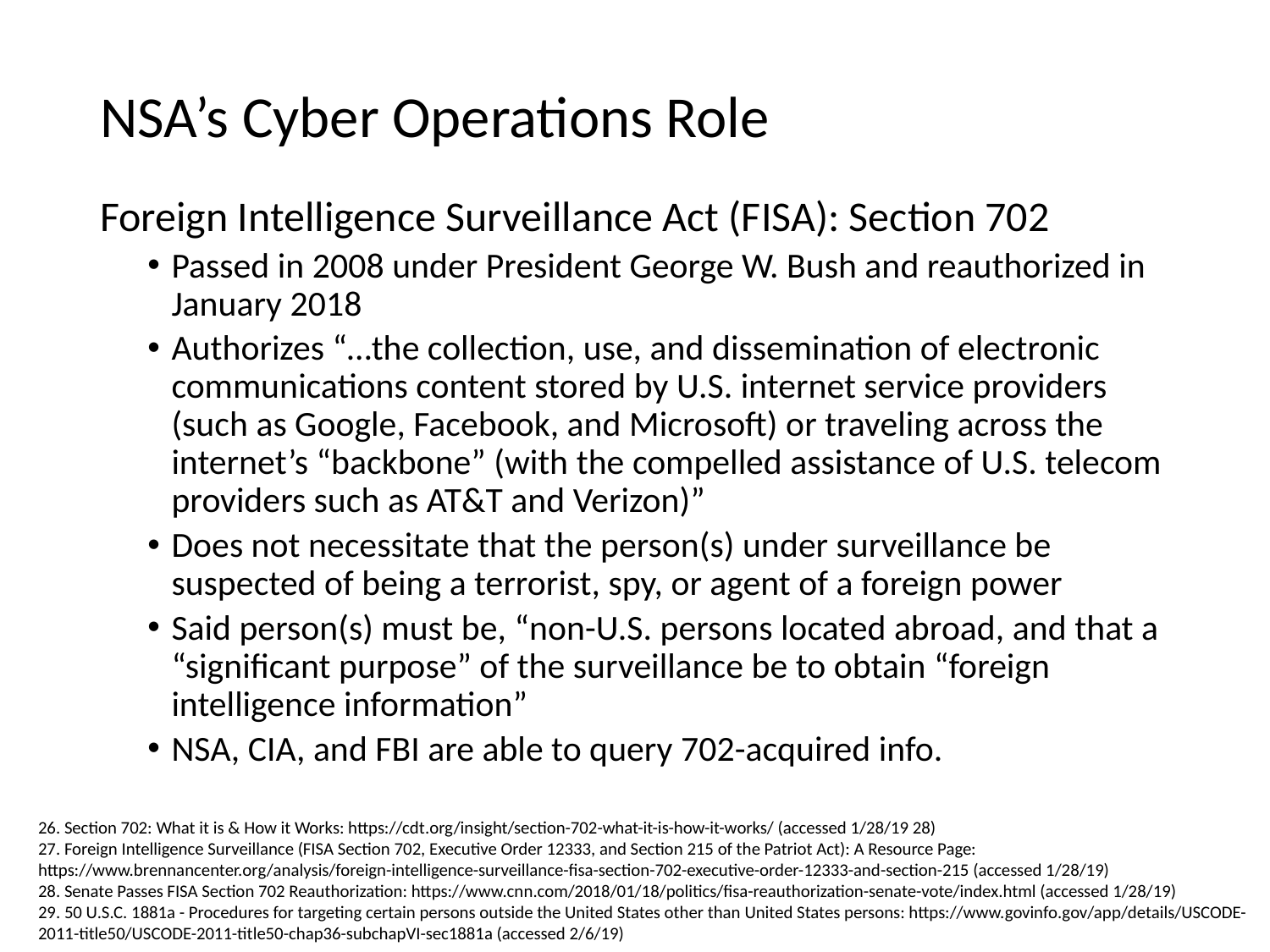

# NSA’s Cyber Operations Role
Foreign Intelligence Surveillance Act (FISA): Section 702
Passed in 2008 under President George W. Bush and reauthorized in January 2018
Authorizes “…the collection, use, and dissemination of electronic communications content stored by U.S. internet service providers (such as Google, Facebook, and Microsoft) or traveling across the internet’s “backbone” (with the compelled assistance of U.S. telecom providers such as AT&T and Verizon)”
Does not necessitate that the person(s) under surveillance be suspected of being a terrorist, spy, or agent of a foreign power
Said person(s) must be, “non-U.S. persons located abroad, and that a “significant purpose” of the surveillance be to obtain “foreign intelligence information”
NSA, CIA, and FBI are able to query 702-acquired info.

26. Section 702: What it is & How it Works: https://cdt.org/insight/section-702-what-it-is-how-it-works/ (accessed 1/28/19 28)
27. Foreign Intelligence Surveillance (FISA Section 702, Executive Order 12333, and Section 215 of the Patriot Act): A Resource Page: https://www.brennancenter.org/analysis/foreign-intelligence-surveillance-fisa-section-702-executive-order-12333-and-section-215 (accessed 1/28/19)
28. Senate Passes FISA Section 702 Reauthorization: https://www.cnn.com/2018/01/18/politics/fisa-reauthorization-senate-vote/index.html (accessed 1/28/19)
29. 50 U.S.C. 1881a - Procedures for targeting certain persons outside the United States other than United States persons: https://www.govinfo.gov/app/details/USCODE-2011-title50/USCODE-2011-title50-chap36-subchapVI-sec1881a (accessed 2/6/19)